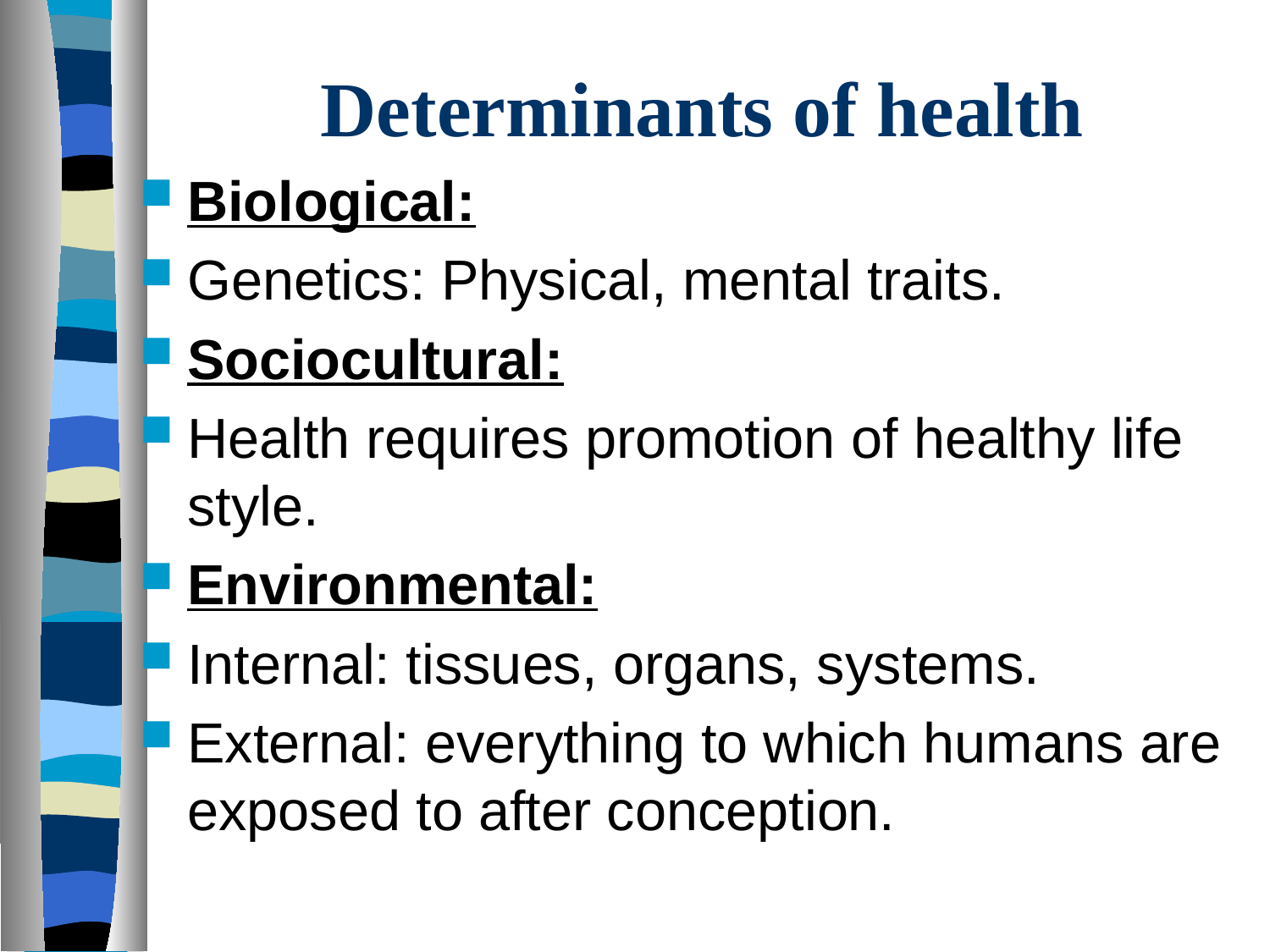

# Determinants of health
Biological:
Genetics: Physical, mental traits.
Sociocultural:
Health requires promotion of healthy life style.
Environmental:
Internal: tissues, organs, systems.
External: everything to which humans are exposed to after conception.